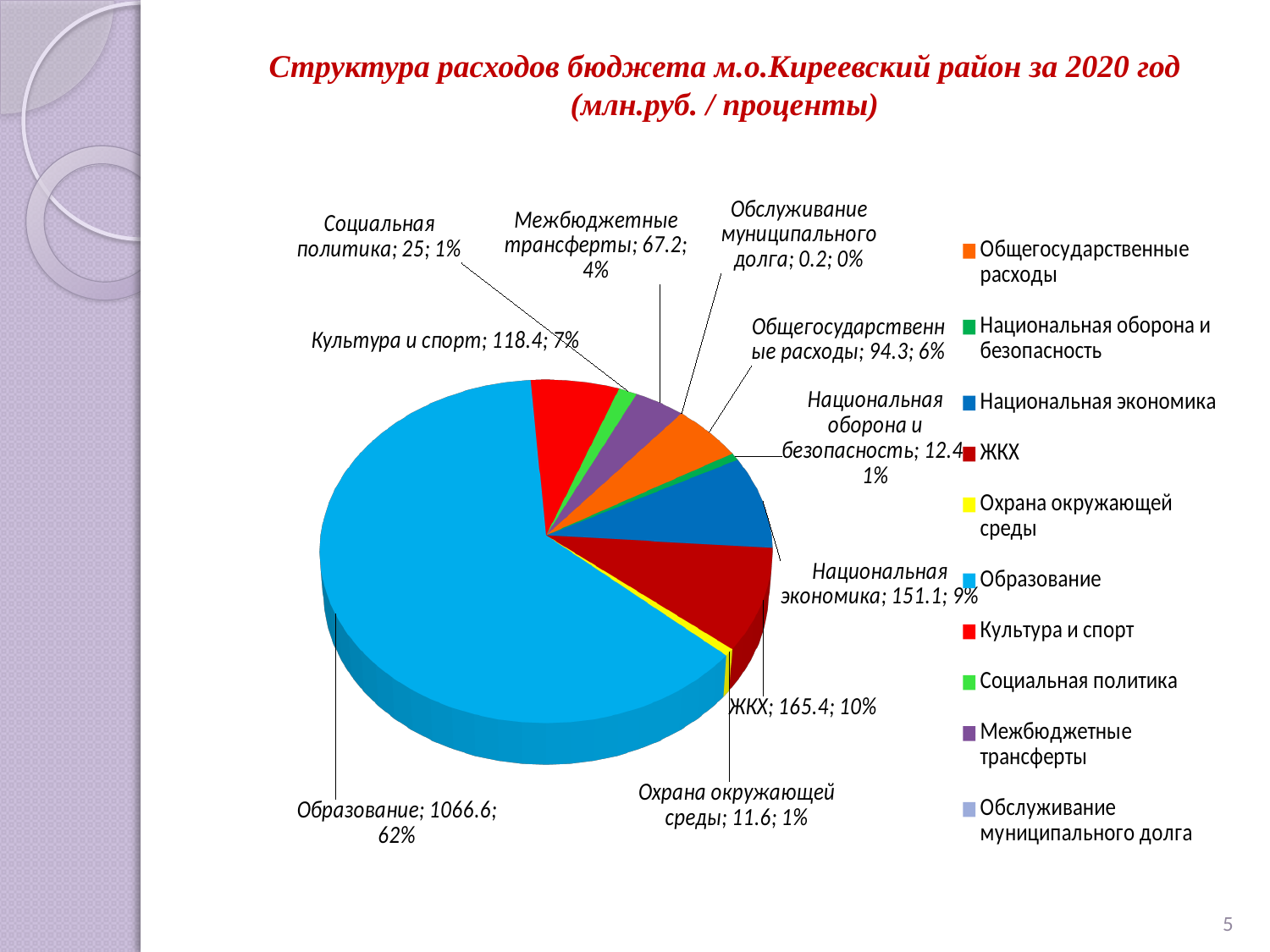

# Структура расходов бюджета м.о.Киреевский район за 2020 год (млн.руб. / проценты)

[unsupported chart]

5